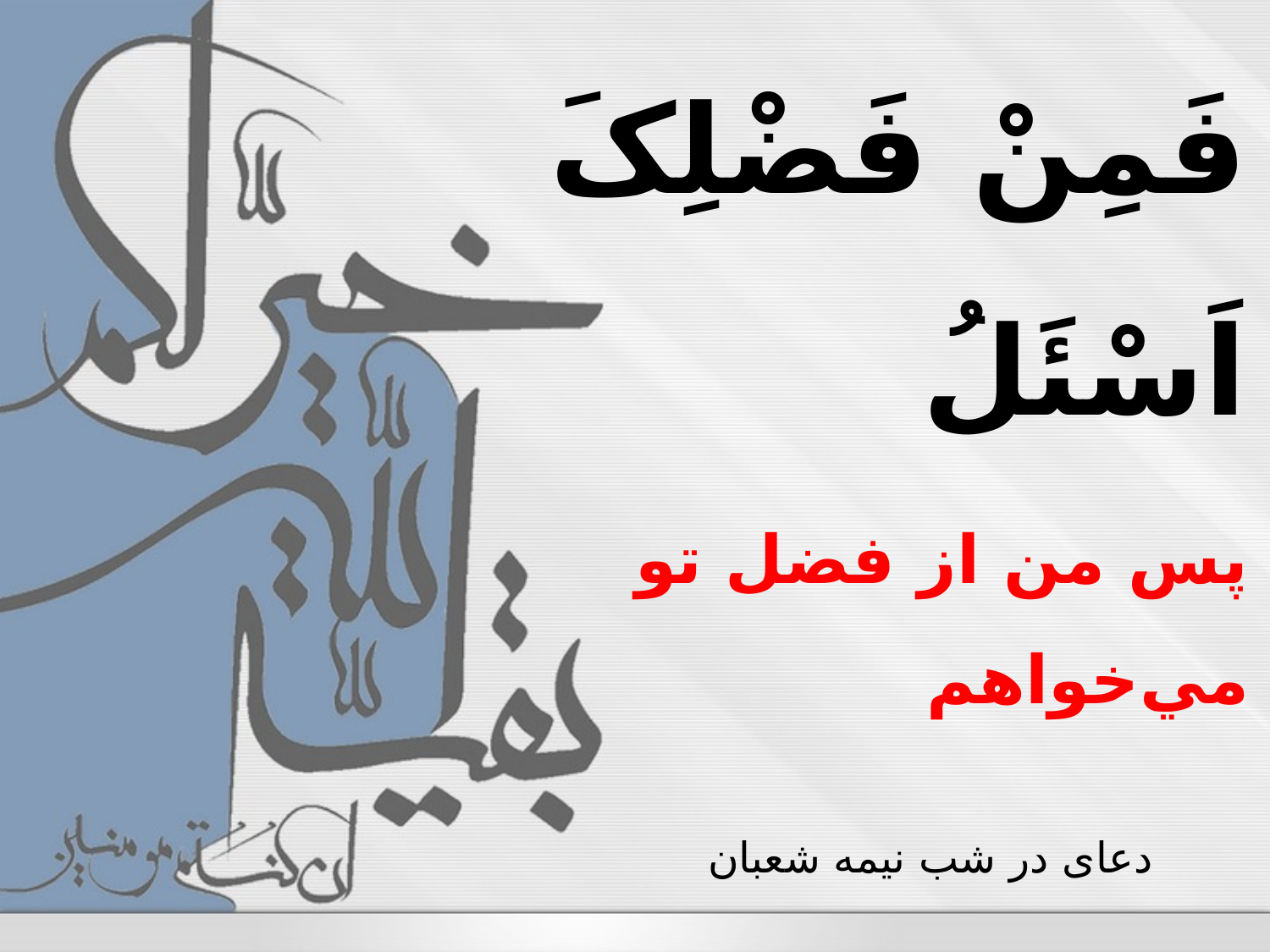

فَمِنْ فَضْلِکَ اَسْئَلُ
پس من از فضل تو مي‌خواهم